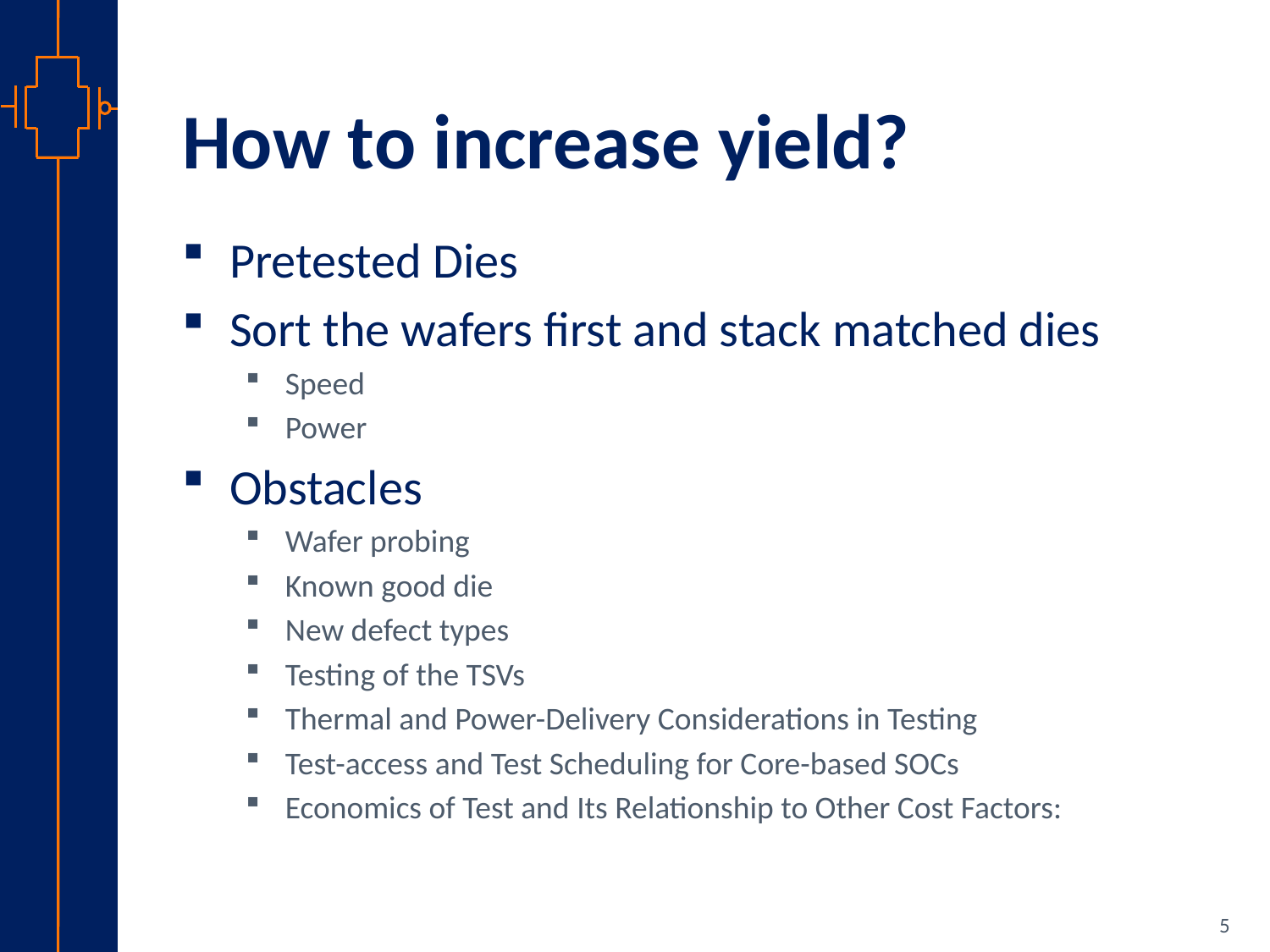

# How to increase yield?
Pretested Dies
Sort the wafers first and stack matched dies
Speed
Power
Obstacles
Wafer probing
Known good die
New defect types
Testing of the TSVs
Thermal and Power-Delivery Considerations in Testing
Test-access and Test Scheduling for Core-based SOCs
Economics of Test and Its Relationship to Other Cost Factors:
5